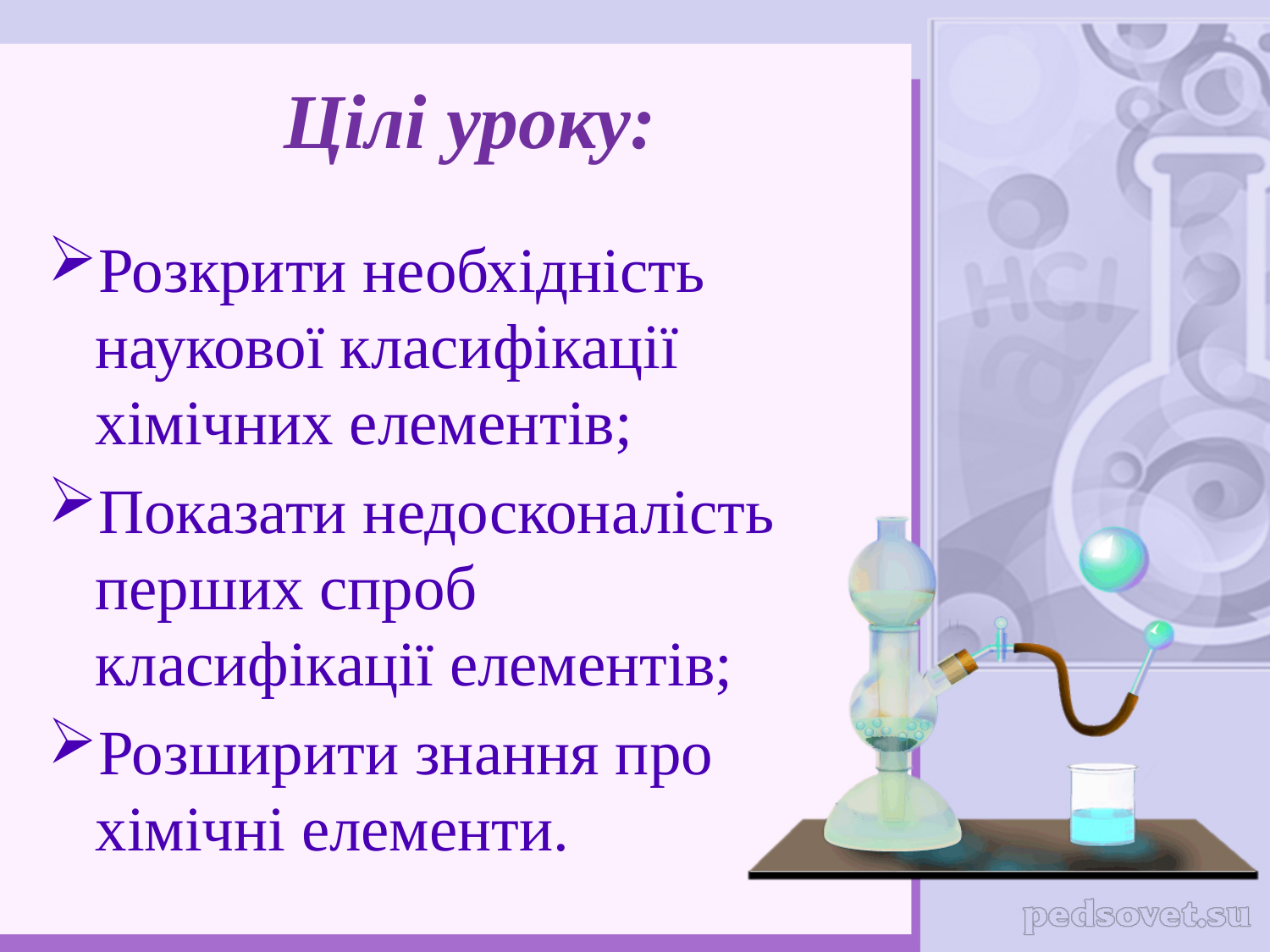

# Цілі уроку:
Розкрити необхідність наукової класифікації хімічних елементів;
Показати недосконалість перших спроб класифікації елементів;
Розширити знання про хімічні елементи.